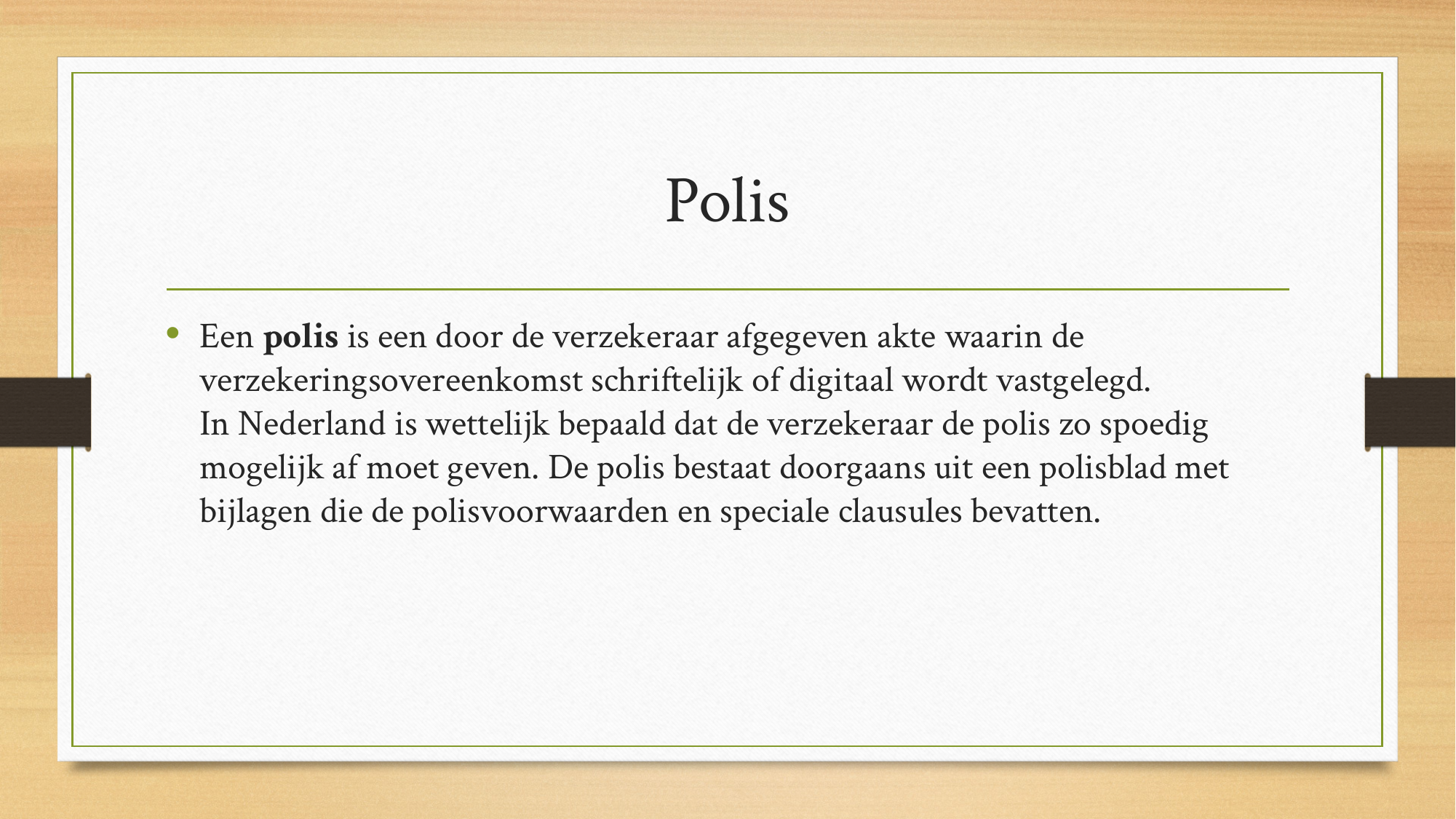

# Polis
Een polis is een door de verzekeraar afgegeven akte waarin de verzekeringsovereenkomst schriftelijk of digitaal wordt vastgelegd. In Nederland is wettelijk bepaald dat de verzekeraar de polis zo spoedig mogelijk af moet geven. De polis bestaat doorgaans uit een polisblad met bijlagen die de polisvoorwaarden en speciale clausules bevatten.